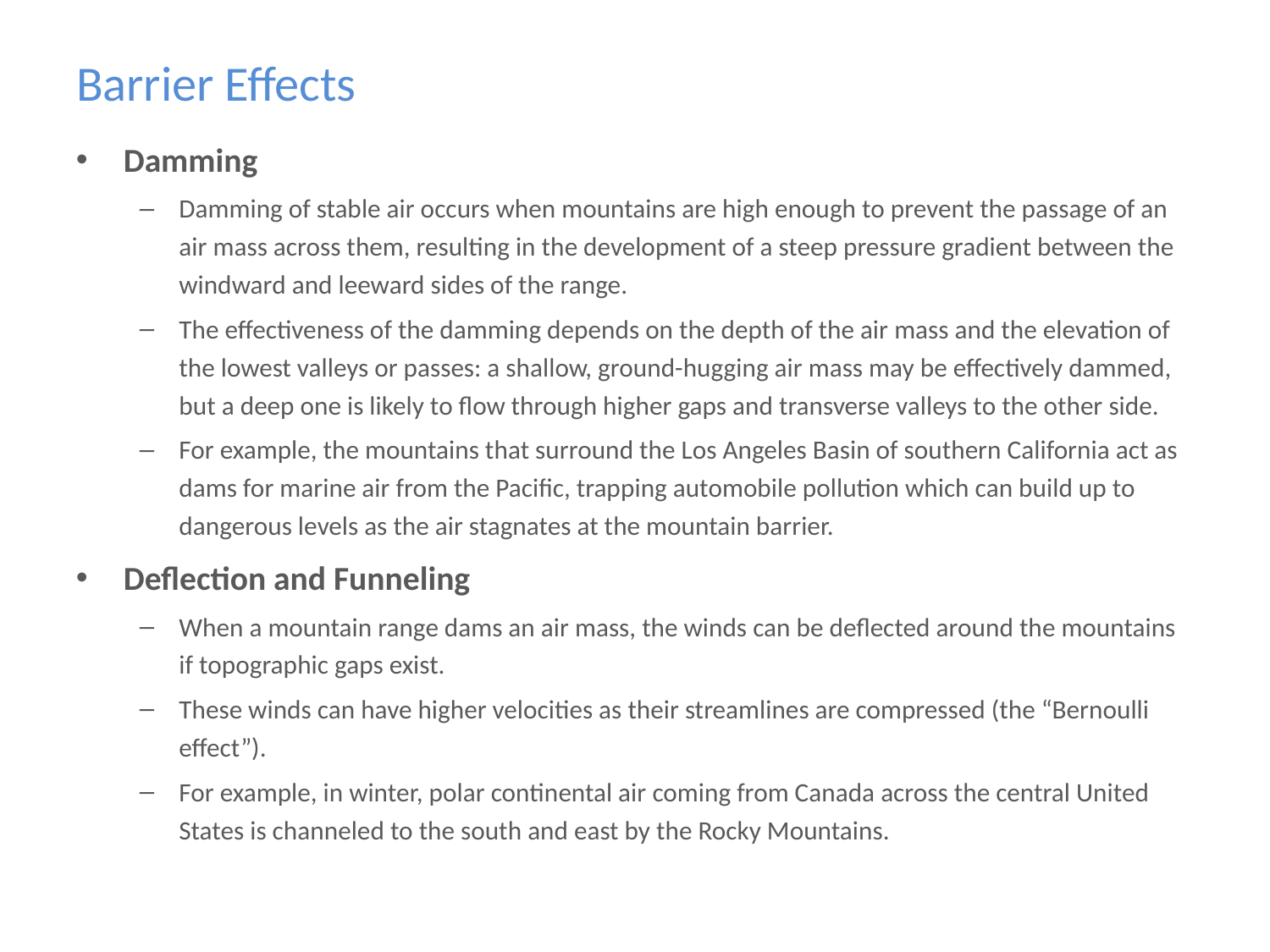

# Barrier Effects

Damming
Damming of stable air occurs when mountains are high enough to prevent the passage of an air mass across them, resulting in the development of a steep pressure gradient between the windward and leeward sides of the range.
The effectiveness of the damming depends on the depth of the air mass and the elevation of the lowest valleys or passes: a shallow, ground-hugging air mass may be effectively dammed, but a deep one is likely to flow through higher gaps and transverse valleys to the other side.
For example, the mountains that surround the Los Angeles Basin of southern California act as dams for marine air from the Pacific, trapping automobile pollution which can build up to dangerous levels as the air stagnates at the mountain barrier.
Deflection and Funneling
When a mountain range dams an air mass, the winds can be deflected around the mountains if topographic gaps exist.
These winds can have higher velocities as their streamlines are compressed (the “Bernoulli effect”).
For example, in winter, polar continental air coming from Canada across the central United States is channeled to the south and east by the Rocky Mountains.